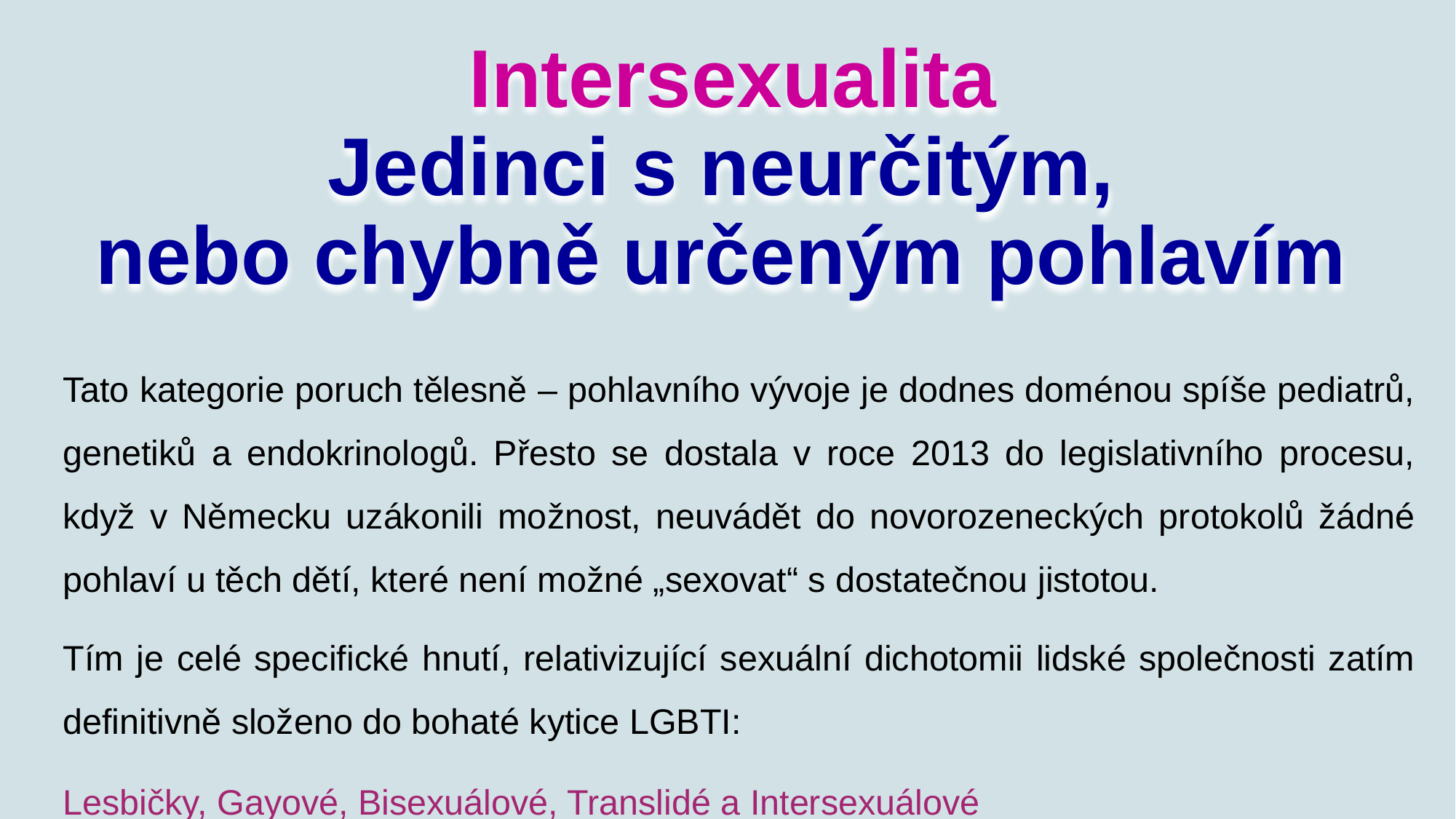

# Intersexualita Jedinci s neurčitým, nebo chybně určeným pohlavím
Tato kategorie poruch tělesně – pohlavního vývoje je dodnes doménou spíše pediatrů, genetiků a endokrinologů. Přesto se dostala v roce 2013 do legislativního procesu, když v Německu uzákonili možnost, neuvádět do novorozeneckých protokolů žádné pohlaví u těch dětí, které není možné „sexovat“ s dostatečnou jistotou.
Tím je celé specifické hnutí, relativizující sexuální dichotomii lidské společnosti zatím definitivně složeno do bohaté kytice LGBTI:

Lesbičky, Gayové, Bisexuálové, Translidé a Intersexuálové